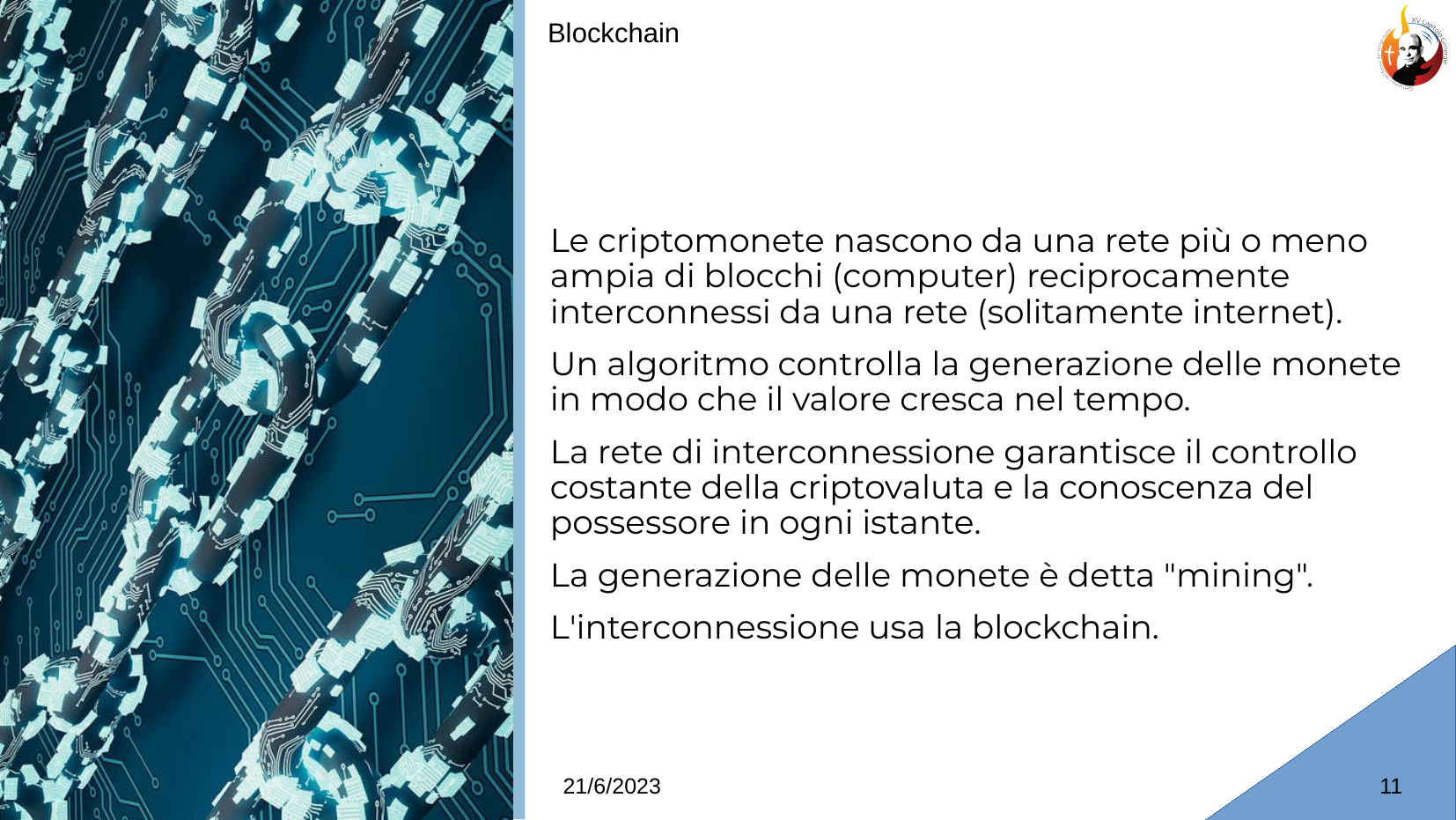

Blockchain
# Le criptomonete nascono da una rete più o meno ampia di blocchi (computer) reciprocamente interconnessi da una rete (solitamente internet).
Un algoritmo controlla la generazione delle monete in modo che il valore cresca nel tempo.
La rete di interconnessione garantisce il controllo costante della criptovaluta e la conoscenza del possessore in ogni istante.
La generazione delle monete è detta "mining".
L'interconnessione usa la blockchain.